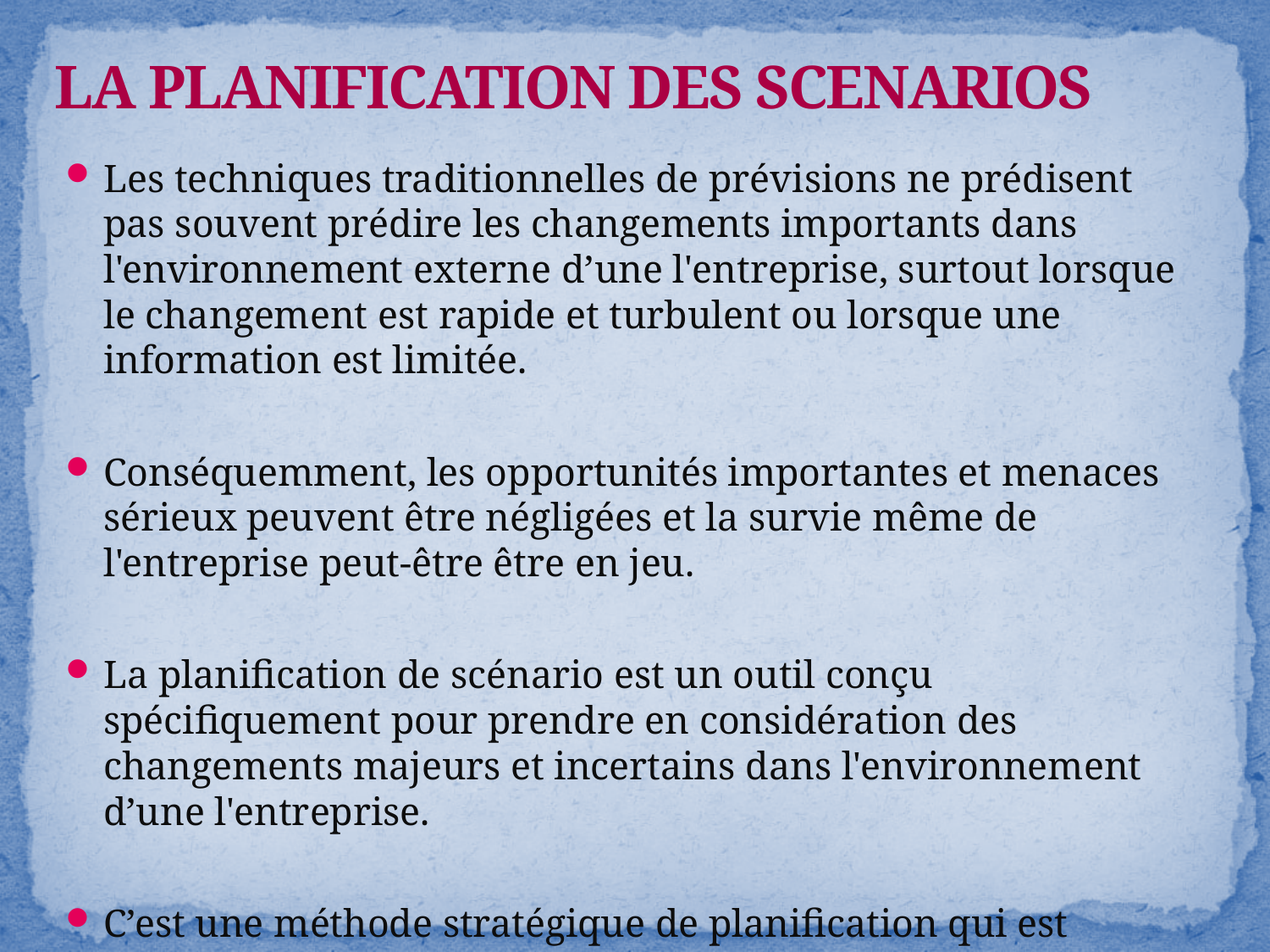

# LA PLANIFICATION DES SCENARIOS
Les techniques traditionnelles de prévisions ne prédisent pas souvent prédire les changements importants dans l'environnement externe d’une l'entreprise, surtout lorsque le changement est rapide et turbulent ou lorsque une information est limitée.

Conséquemment, les opportunités importantes et menaces sérieux peuvent être négligées et la survie même de l'entreprise peut-être être en jeu.

La planification de scénario est un outil conçu spécifiquement pour prendre en considération des changements majeurs et incertains dans l'environnement d’une l'entreprise.

C’est une méthode stratégique de planification qui est utilisée pour faire des plans flexibles à long terme.